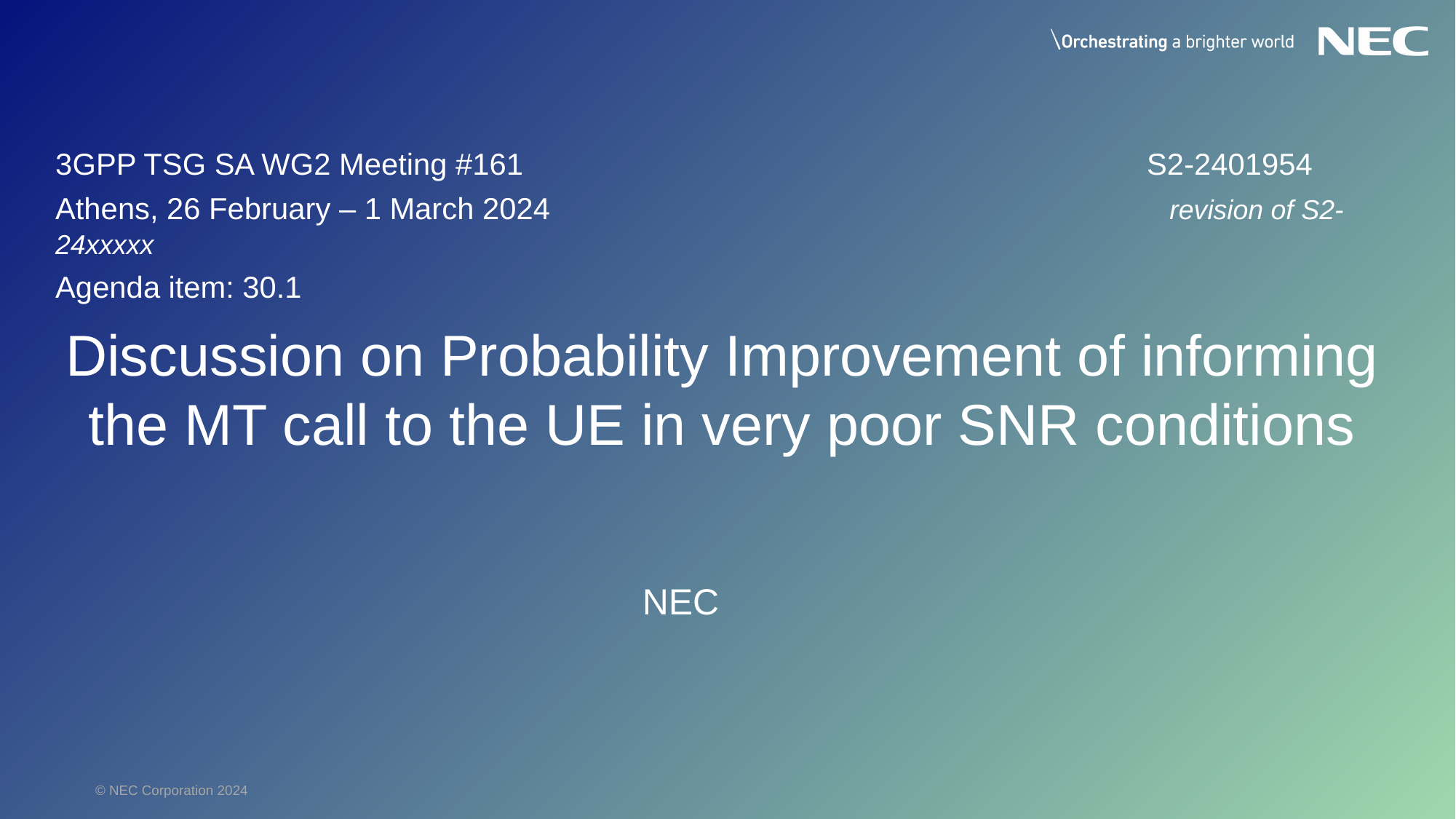

3GPP TSG SA WG2 Meeting #161						S2-2401954
Athens, 26 February – 1 March 2024                                                                          revision of S2-24xxxxx
Agenda item: 30.1

# Discussion on Probability Improvement of informing the MT call to the UE in very poor SNR conditions
NEC